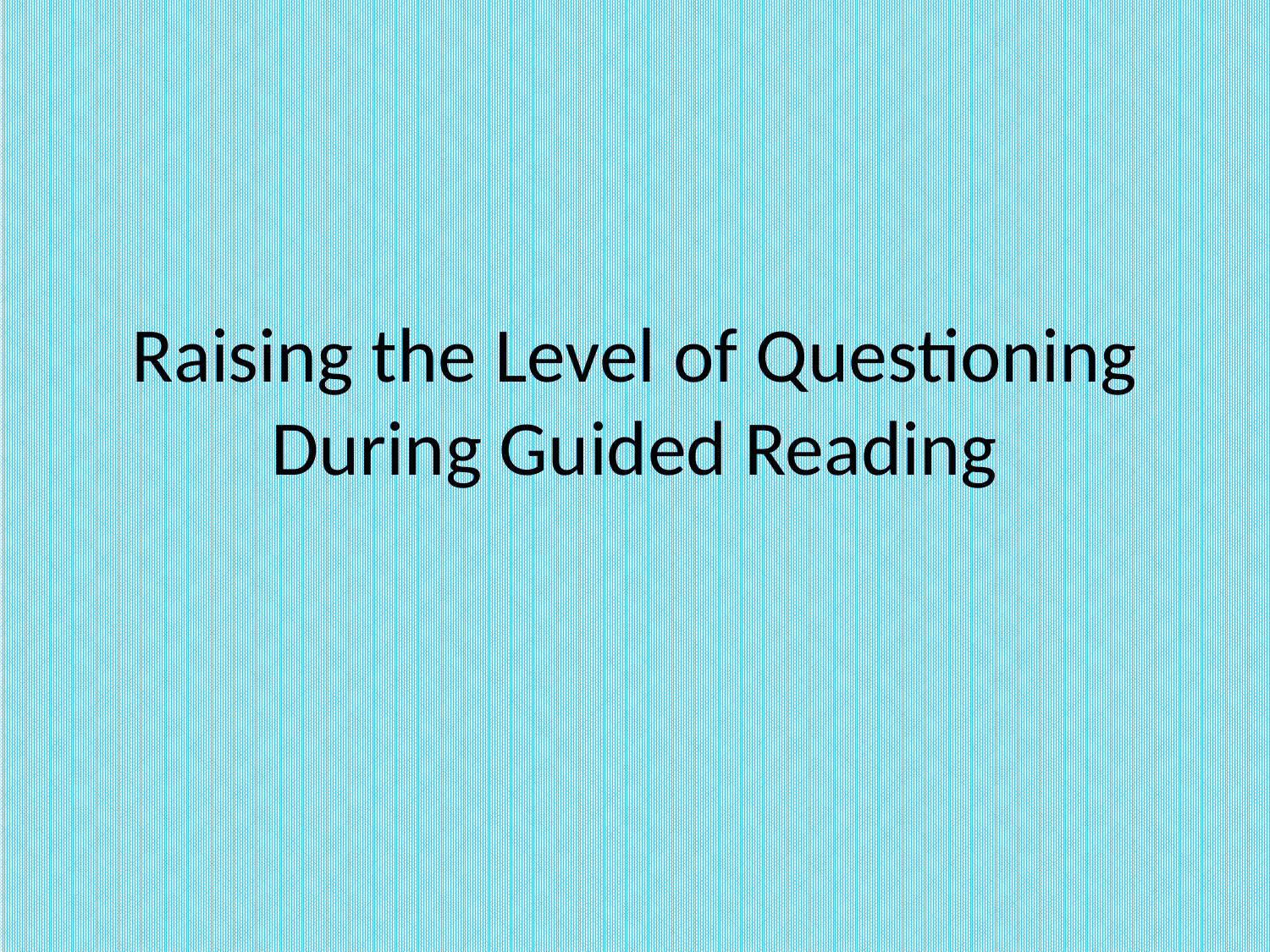

# Raising the Level of Questioning During Guided Reading